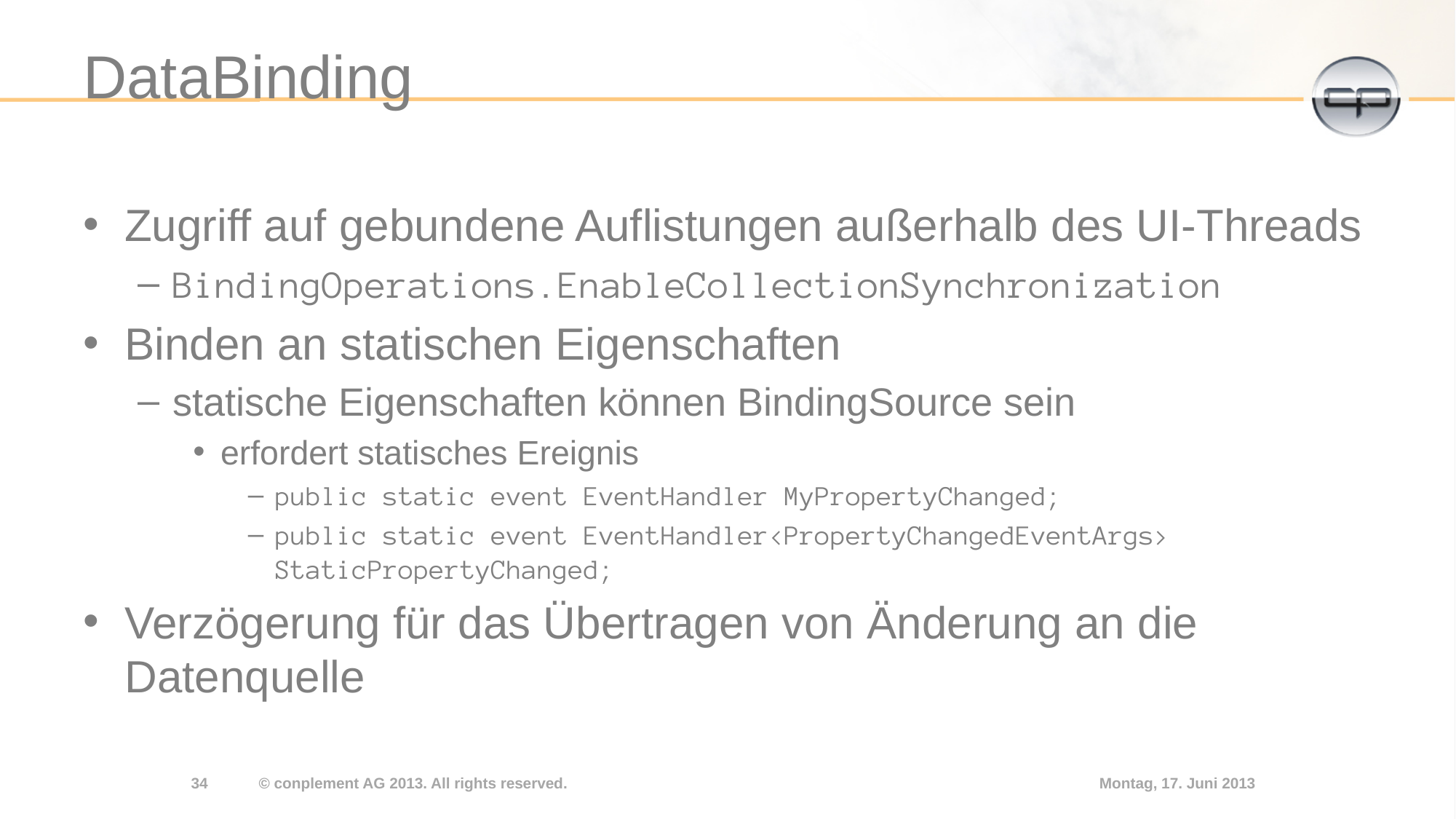

# DataBinding
Zugriff auf gebundene Auflistungen außerhalb des UI-Threads
BindingOperations.EnableCollectionSynchronization
Binden an statischen Eigenschaften
statische Eigenschaften können BindingSource sein
erfordert statisches Ereignis
public static event EventHandler MyPropertyChanged;
public static event EventHandler<PropertyChangedEventArgs> StaticPropertyChanged;
Verzögerung für das Übertragen von Änderung an die Datenquelle